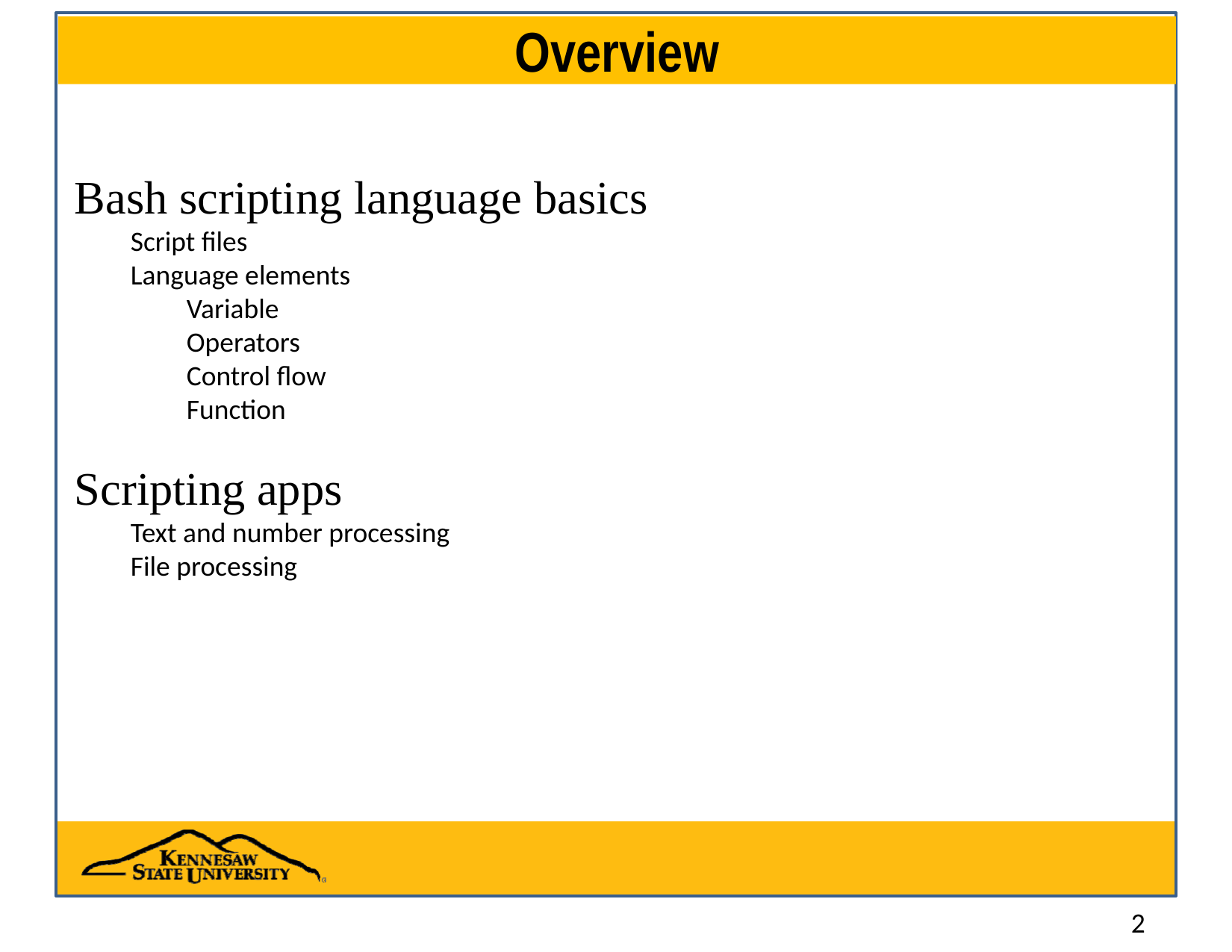

# Overview
Bash scripting language basics
Script files
Language elements
Variable
Operators
Control flow
Function

Scripting apps
Text and number processing
File processing